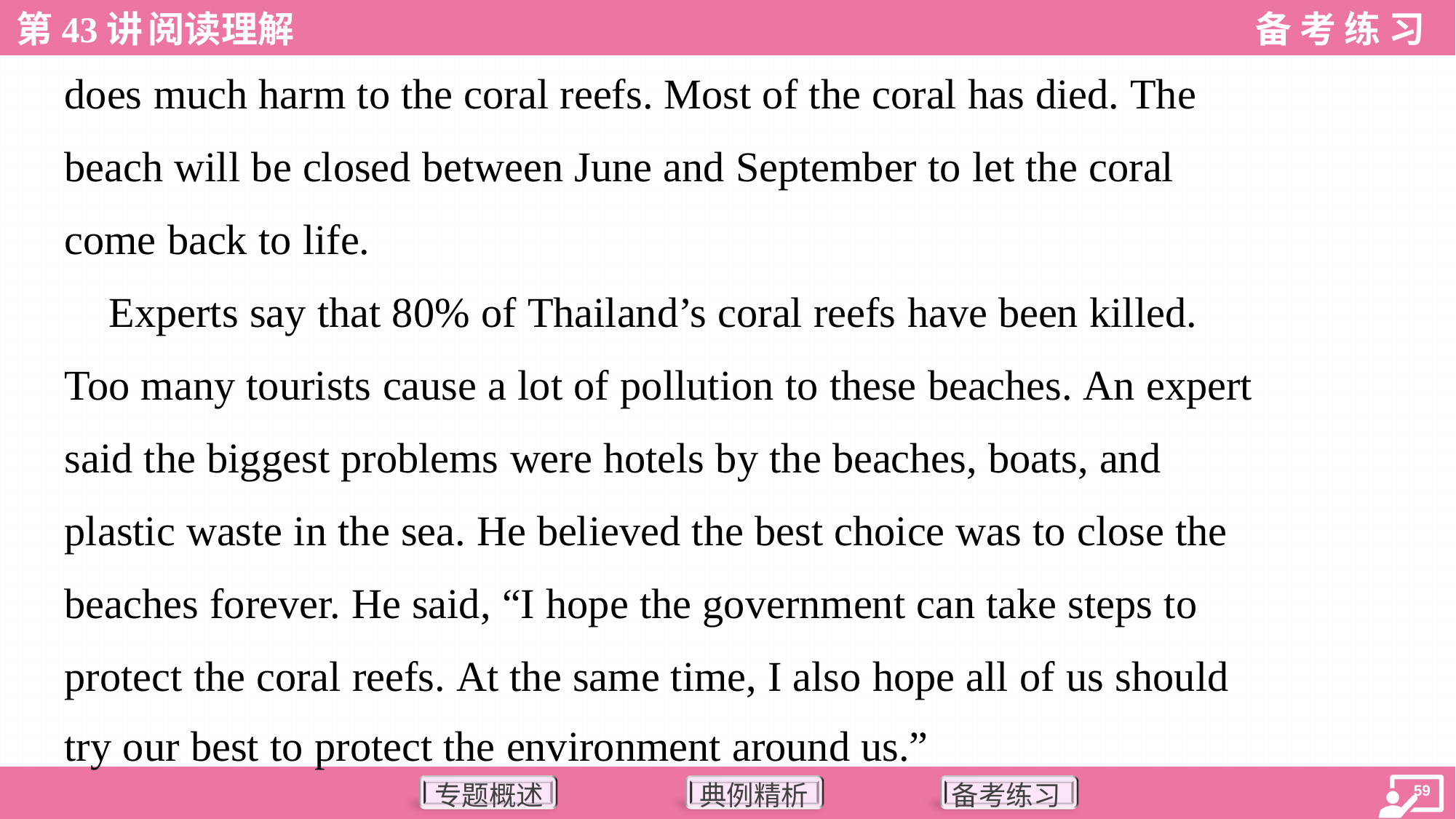

does much harm to the coral reefs. Most of the coral has died. The
beach will be closed between June and September to let the coral
come back to life.
    Experts say that 80% of Thailand’s coral reefs have been killed.
Too many tourists cause a lot of pollution to these beaches. An expert
said the biggest problems were hotels by the beaches, boats, and
plastic waste in the sea. He believed the best choice was to close the
beaches forever. He said, “I hope the government can take steps to
protect the coral reefs. At the same time, I also hope all of us should
try our best to protect the environment around us.”